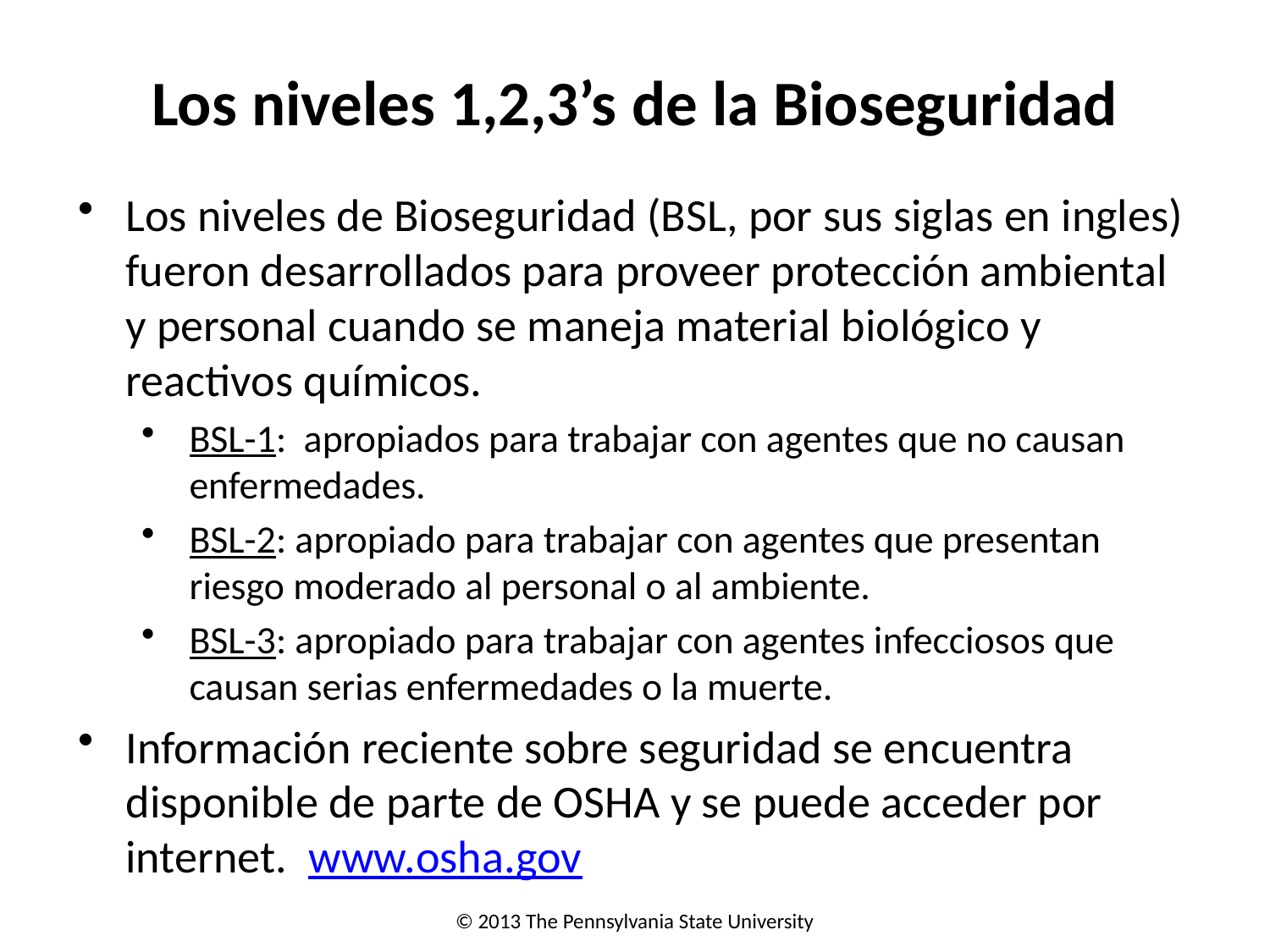

# Los niveles 1,2,3’s de la Bioseguridad
Los niveles de Bioseguridad (BSL, por sus siglas en ingles) fueron desarrollados para proveer protección ambiental y personal cuando se maneja material biológico y reactivos químicos.
BSL-1:  apropiados para trabajar con agentes que no causan enfermedades.
BSL-2: apropiado para trabajar con agentes que presentan riesgo moderado al personal o al ambiente.
BSL-3: apropiado para trabajar con agentes infecciosos que causan serias enfermedades o la muerte.
Información reciente sobre seguridad se encuentra disponible de parte de OSHA y se puede acceder por internet.  www.osha.gov